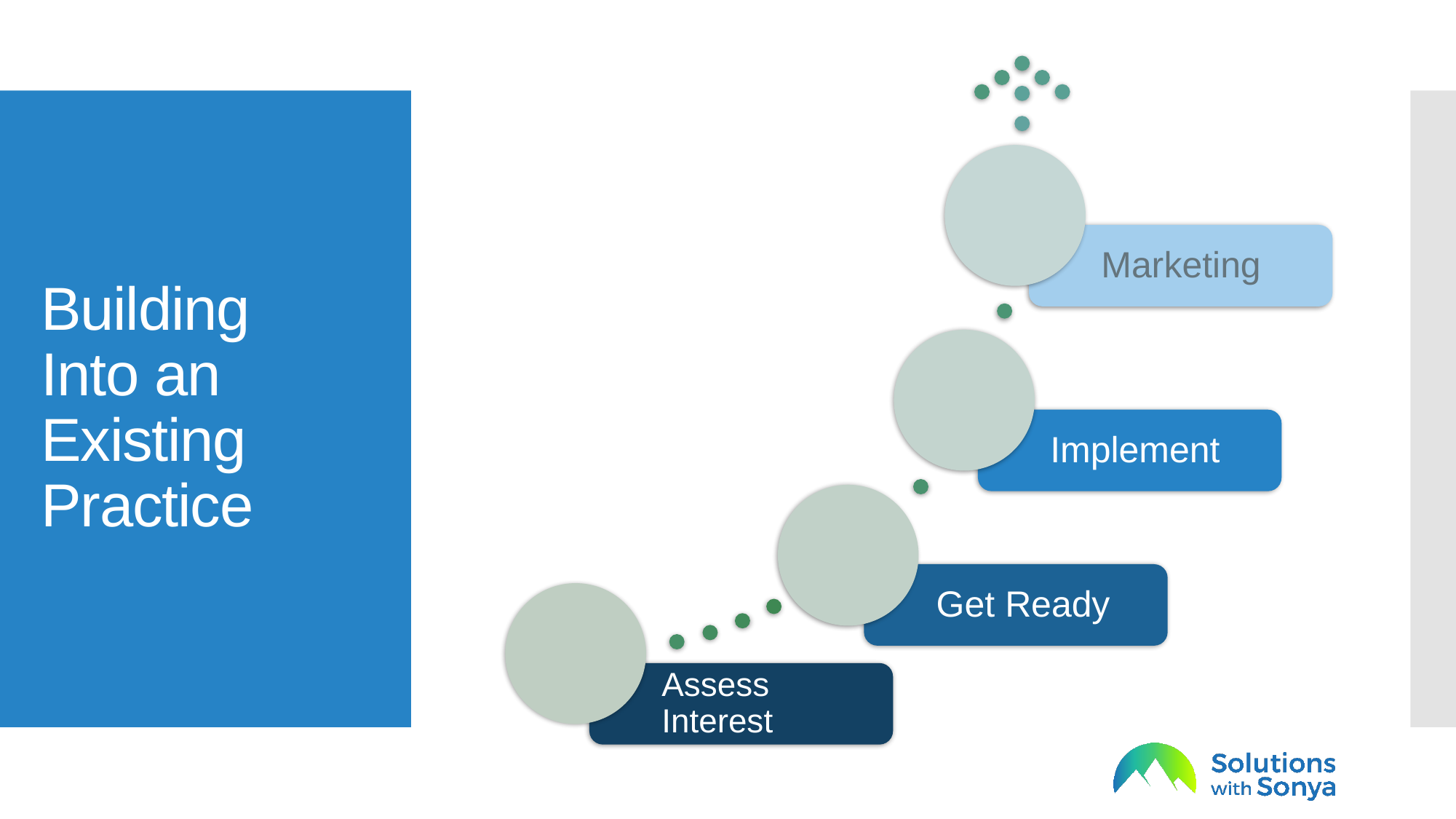

Assess Interest
Get Ready
Implement
Marketing
# Building Into an Existing Practice